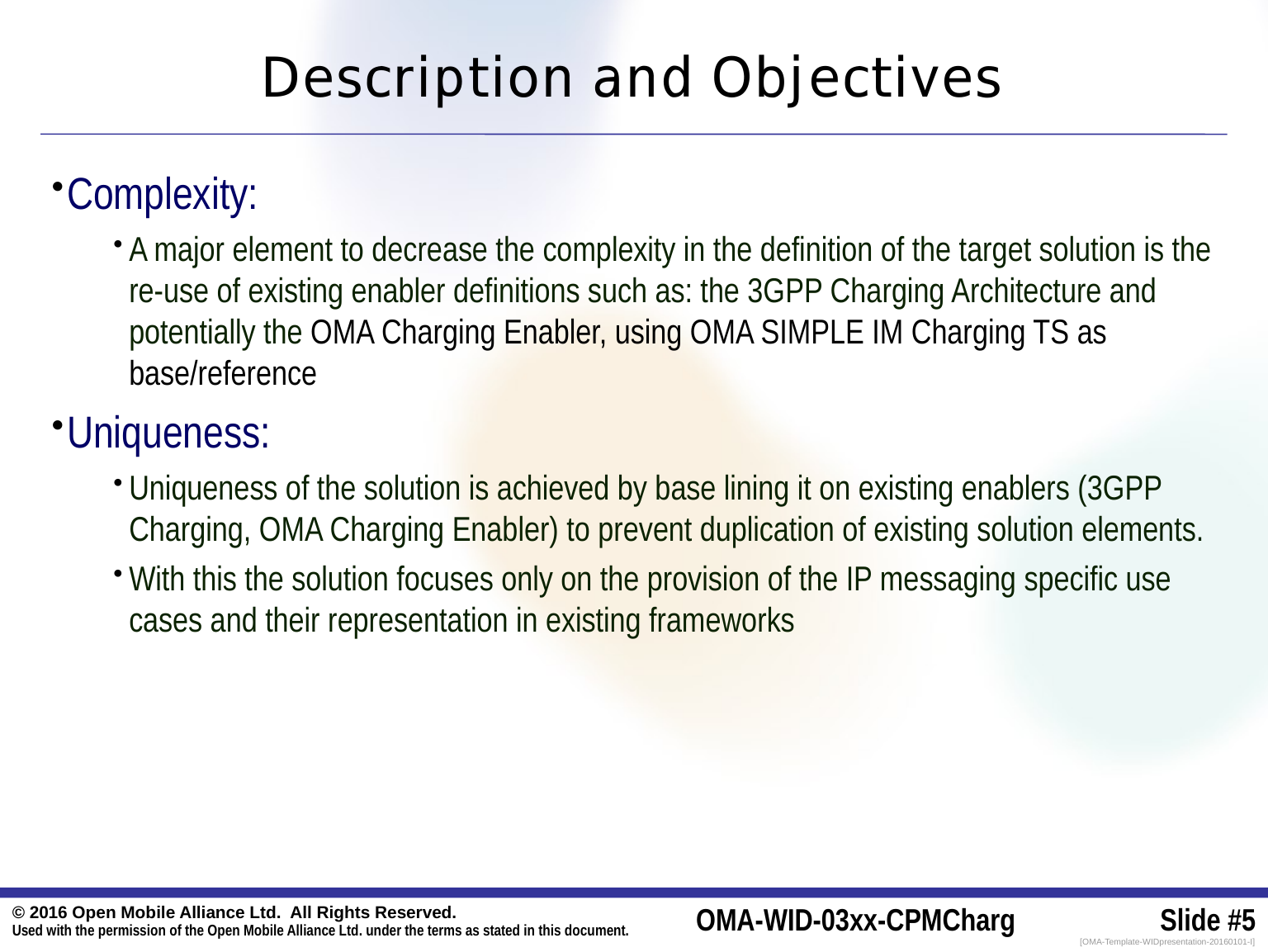

# Description and Objectives
Complexity:
A major element to decrease the complexity in the definition of the target solution is the re-use of existing enabler definitions such as: the 3GPP Charging Architecture and potentially the OMA Charging Enabler, using OMA SIMPLE IM Charging TS as base/reference
Uniqueness:
Uniqueness of the solution is achieved by base lining it on existing enablers (3GPP Charging, OMA Charging Enabler) to prevent duplication of existing solution elements.
With this the solution focuses only on the provision of the IP messaging specific use cases and their representation in existing frameworks